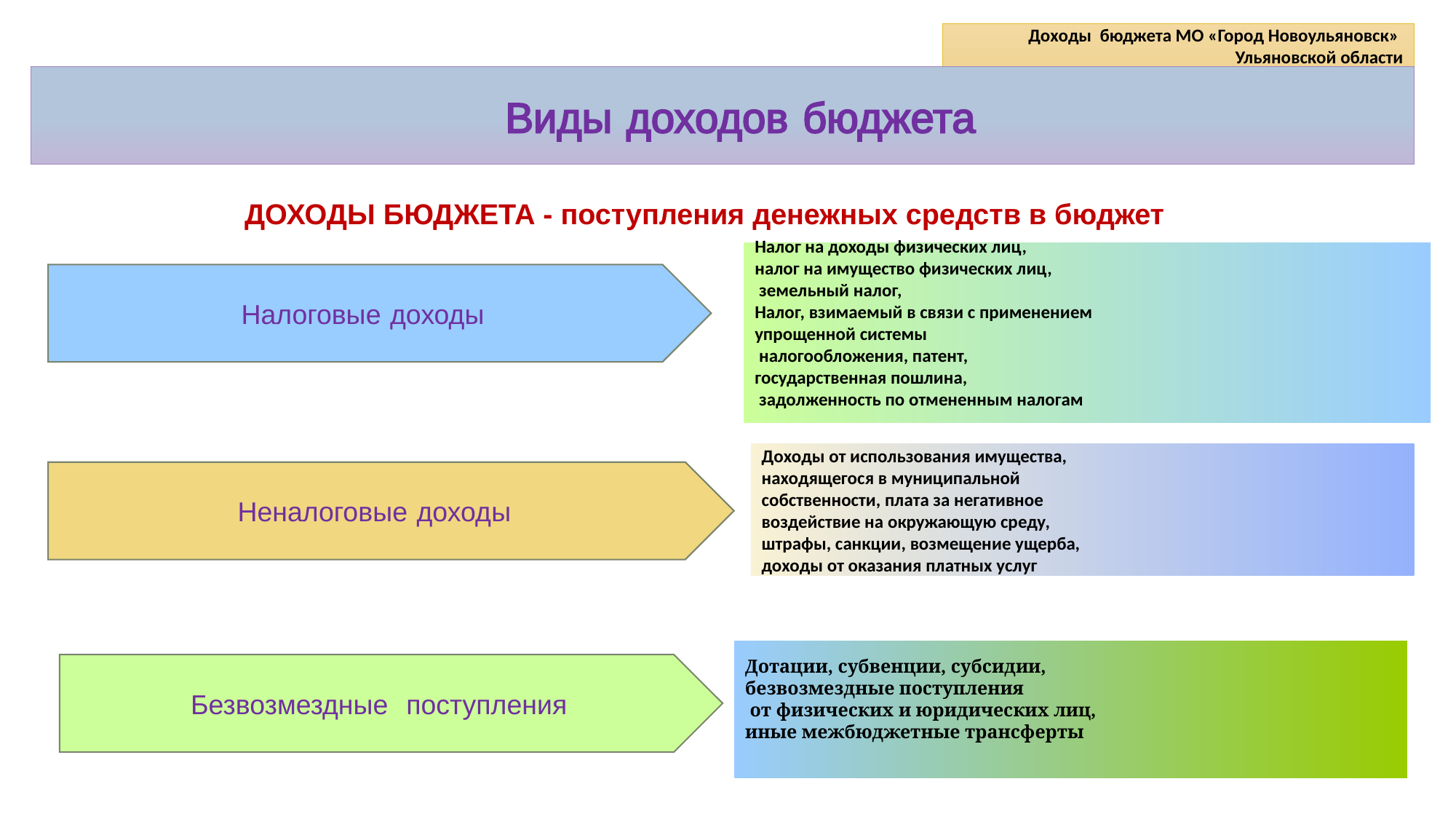

Доходы  бюджета МО «Город Новоульяновск»
Ульяновской области
 Виды доходов бюджета
ДОХОДЫ БЮДЖЕТА - поступления денежных средств в бюджет
Налог на доходы физических лиц,
налог на имущество физических лиц,
 земельный налог,
Налог, взимаемый в связи с применением
упрощенной системы
 налогообложения, патент,
государственная пошлина,
 задолженность по отмененным налогам

Налоговые доходы
Доходы от использования имущества,
находящегося в муниципальной
собственности, плата за негативное
воздействие на окружающую среду,
штрафы, санкции, возмещение ущерба,
доходы от оказания платных услуг
Неналоговые доходы
Дотации, субвенции, субсидии,
безвозмездные поступления
 от физических и юридических лиц,
иные межбюджетные трансферты

Безвозмездные  поступления